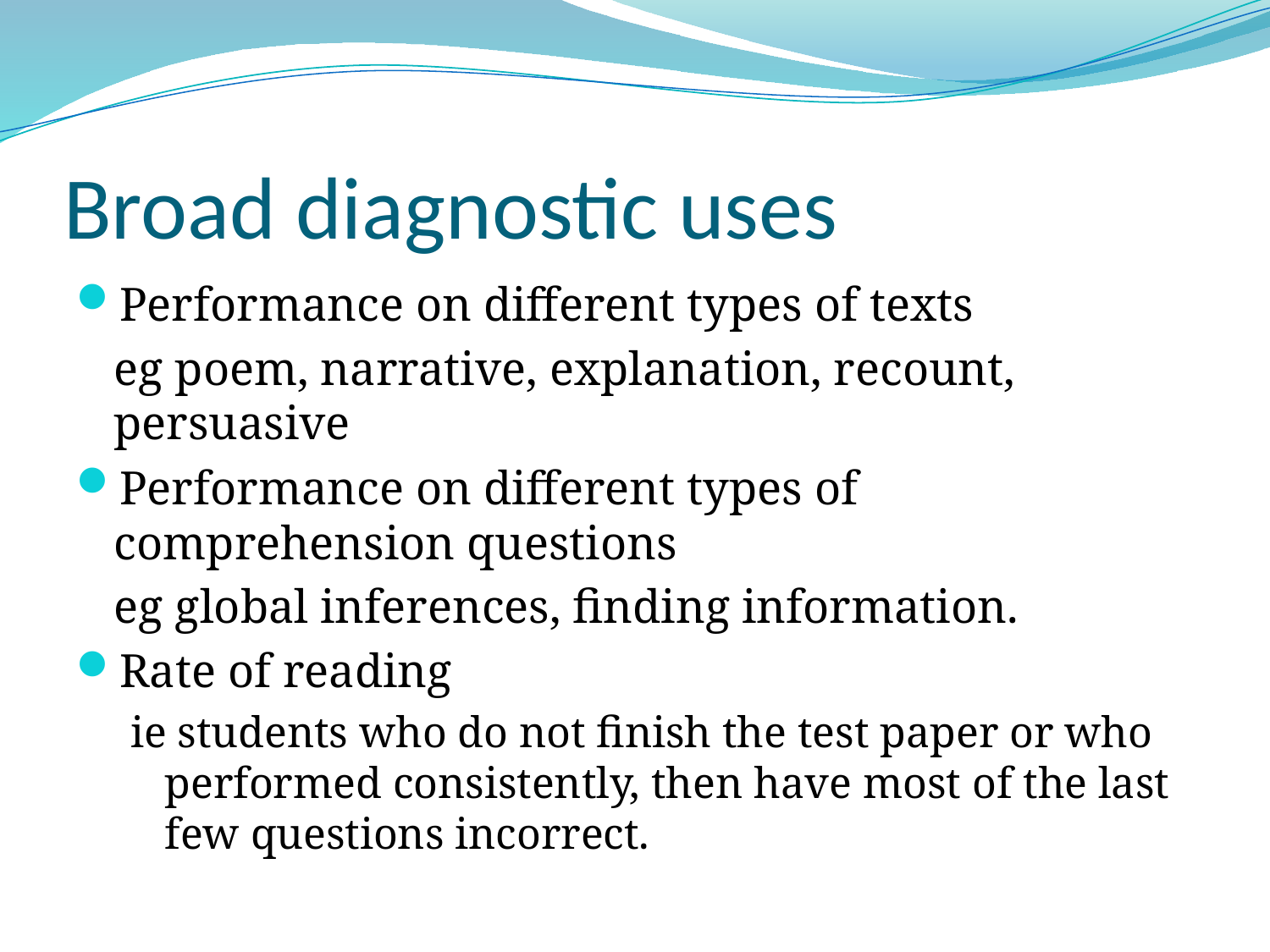

# Broad diagnostic uses
Performance on different types of texts
	eg poem, narrative, explanation, recount, persuasive
Performance on different types of comprehension questions
	eg global inferences, finding information.
Rate of reading
ie students who do not finish the test paper or who performed consistently, then have most of the last few questions incorrect.